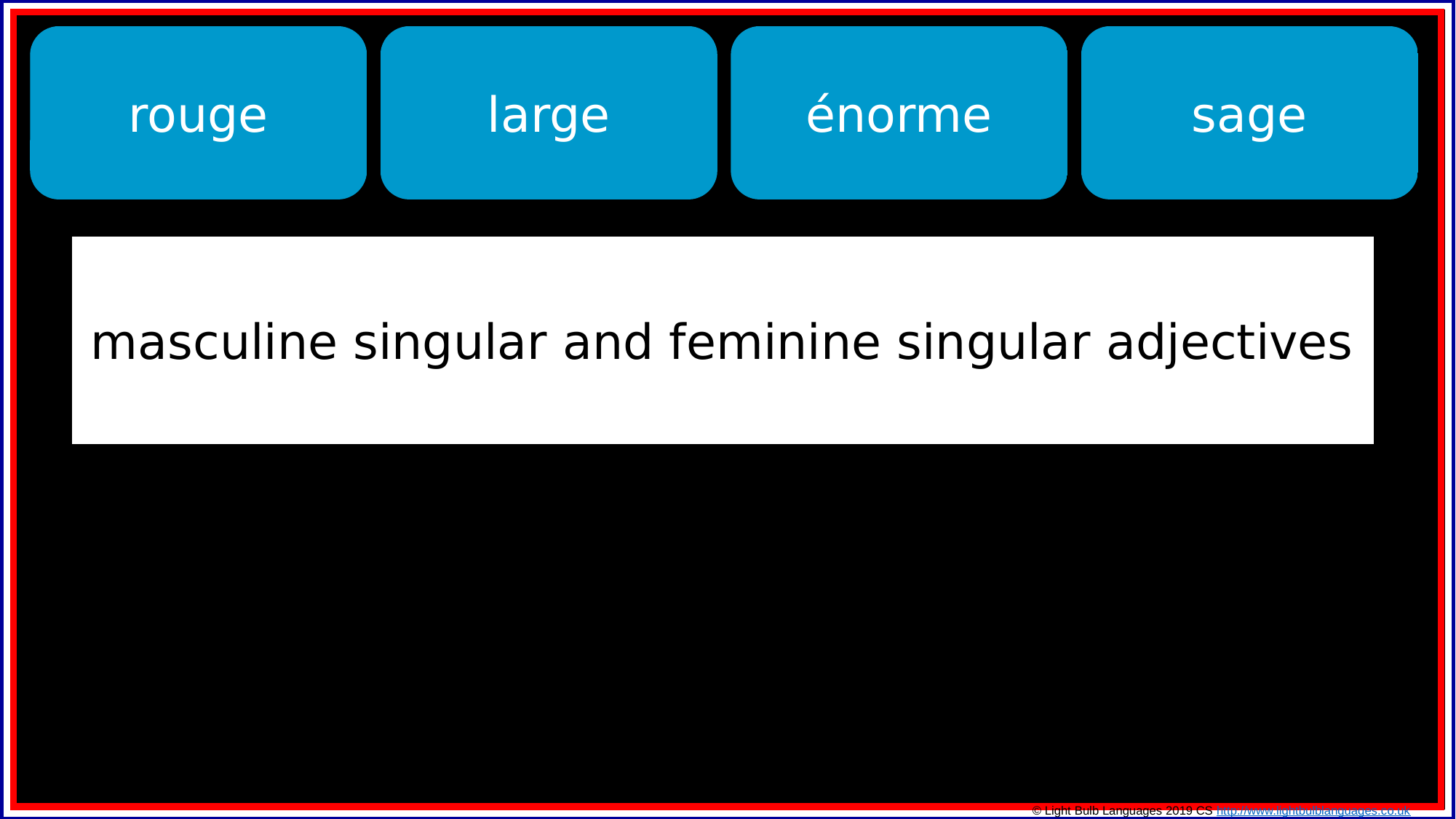

rouge
large
énorme
sage
masculine singular and feminine singular adjectives
© Light Bulb Languages 2019 CS http://www.lightbulblanguages.co.uk